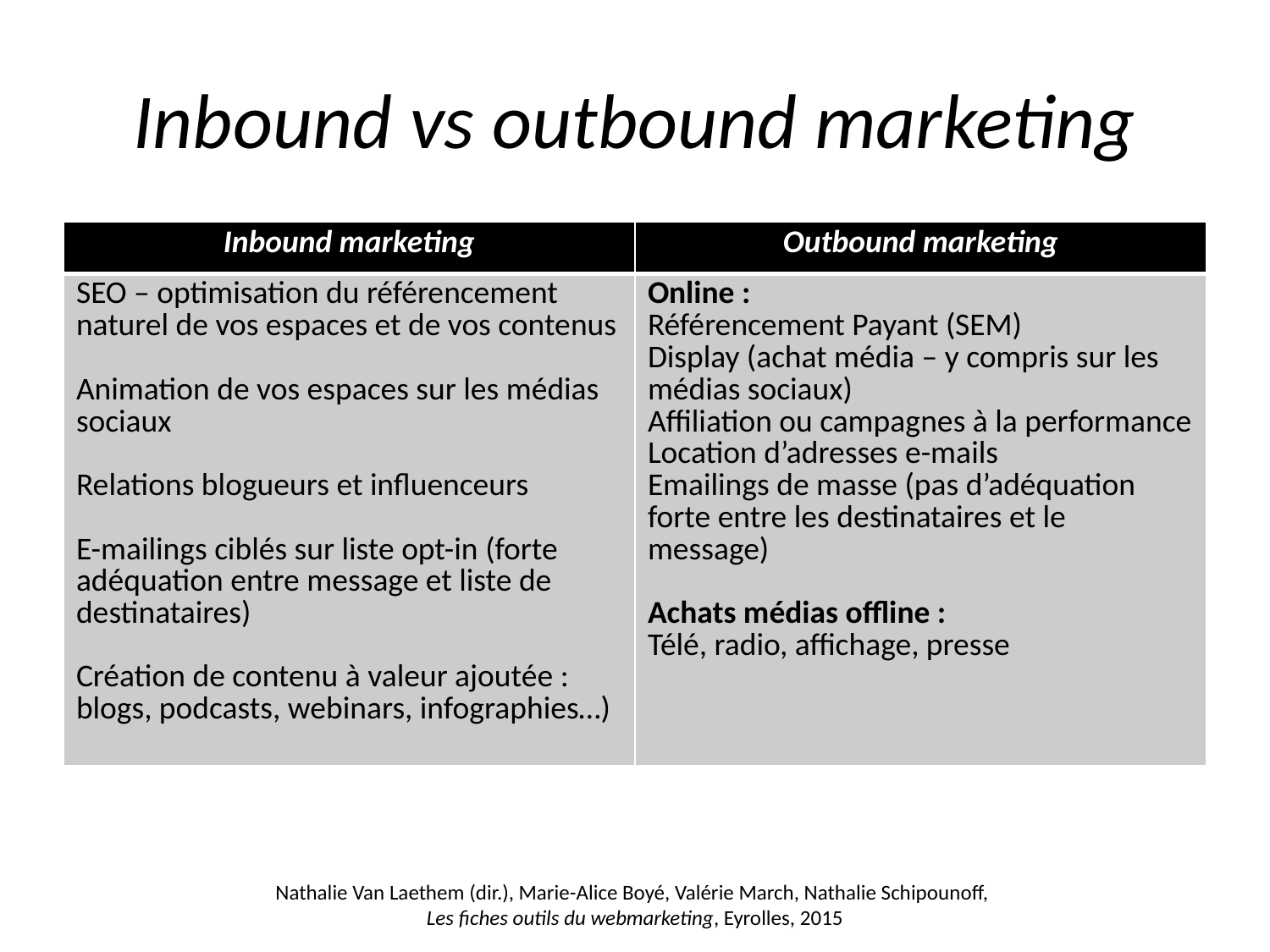

# Inbound vs outbound marketing
| Inbound marketing | Outbound marketing |
| --- | --- |
| SEO – optimisation du référencement naturel de vos espaces et de vos contenus Animation de vos espaces sur les médias sociaux Relations blogueurs et influenceurs E-mailings ciblés sur liste opt-in (forte adéquation entre message et liste de destinataires) Création de contenu à valeur ajoutée : blogs, podcasts, webinars, infographies…) | Online : Référencement Payant (SEM) Display (achat média – y compris sur les médias sociaux) Affiliation ou campagnes à la performance Location d’adresses e-mails Emailings de masse (pas d’adéquation forte entre les destinataires et le message) Achats médias offline : Télé, radio, affichage, presse |
Nathalie Van Laethem (dir.), Marie-Alice Boyé, Valérie March, Nathalie Schipounoff,
Les fiches outils du webmarketing, Eyrolles, 2015